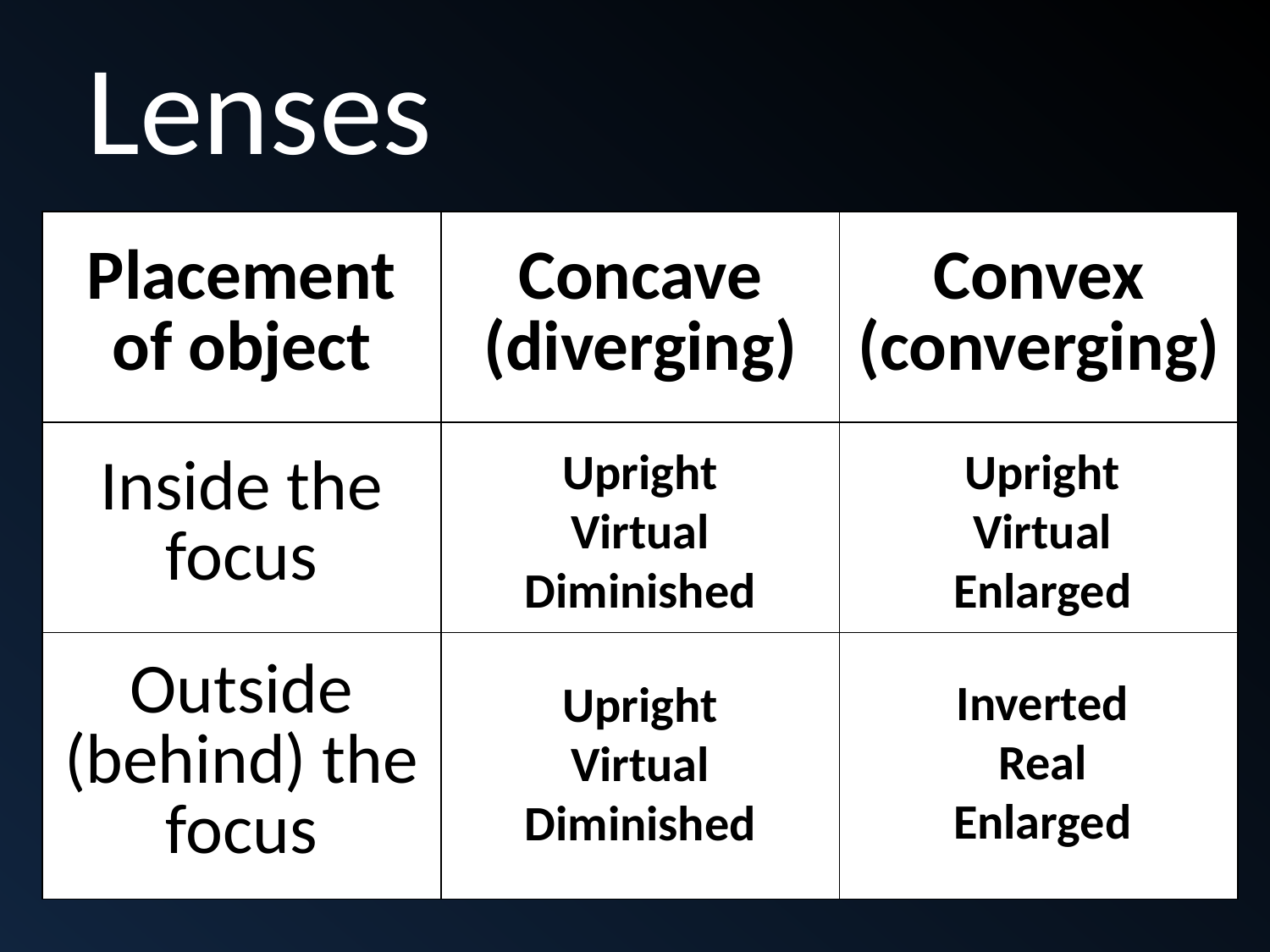

Lenses
| Placement of object | Concave (diverging) | Convex (converging) |
| --- | --- | --- |
| Inside the focus |  |  |
| Outside (behind) the focus |  |  |
Upright
Virtual
Diminished
Upright
Virtual
Enlarged
Inverted
Real
Enlarged
Upright
Virtual
Diminished